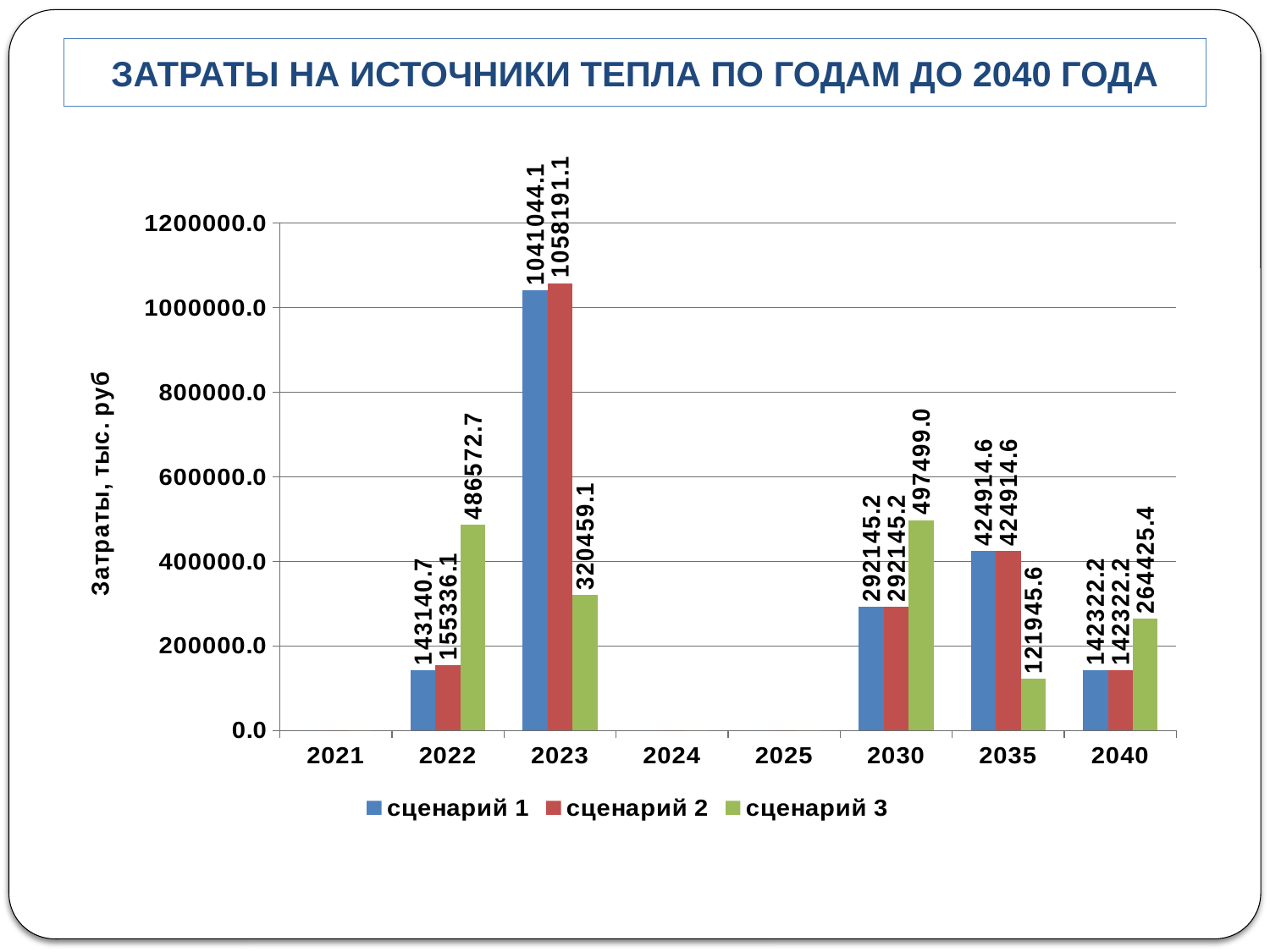

# Затраты на источники тепла по годам до 2040 года

### Chart

| Category | сценарий 1 | сценарий 2 | сценарий 3 |
|---|---|---|---|
| 2021 | 0.0 | 0.0 | 0.0 |
| 2022 | 143140.6905672 | 155336.06797440004 | 486572.7056736 |
| 2023 | 1041044.0954016001 | 1058191.0724784 | 320459.06913108 |
| 2024 | 0.0 | 0.0 | 0.0 |
| 2025 | 0.0 | 0.0 | 0.0 |
| 2030 | 292145.15563908004 | 292145.15563908004 | 497498.97961416 |
| 2035 | 424914.606858 | 424914.606858 | 121945.56027107999 |
| 2040 | 142322.176512 | 142322.176512 | 264425.40835908 |